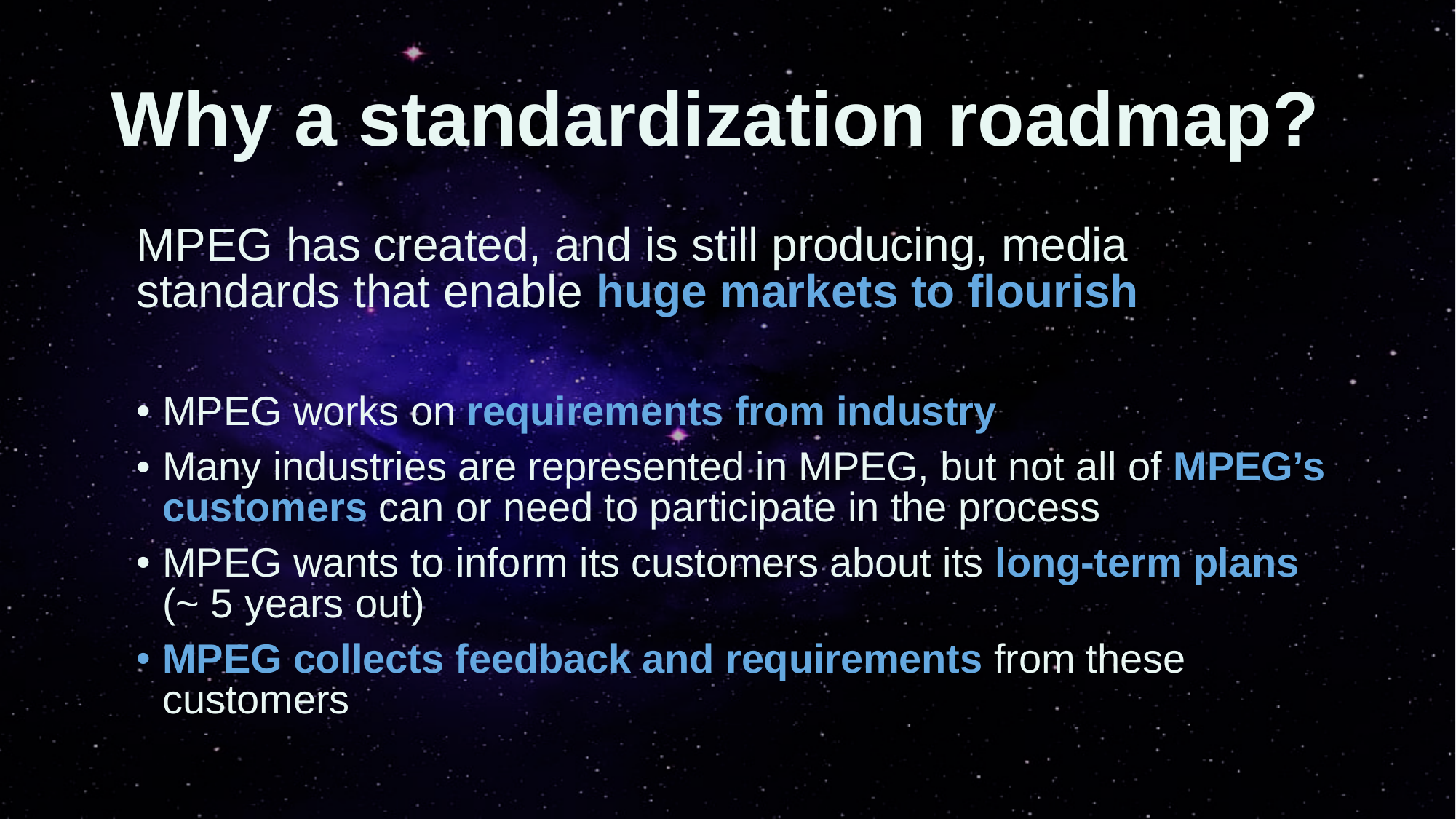

# Why a standardization roadmap?
MPEG has created, and is still producing, media standards that enable huge markets to flourish

MPEG works on requirements from industry
Many industries are represented in MPEG, but not all of MPEG’s customers can or need to participate in the process
MPEG wants to inform its customers about its long-term plans
(~ 5 years out)
MPEG collects feedback and requirements from these customers